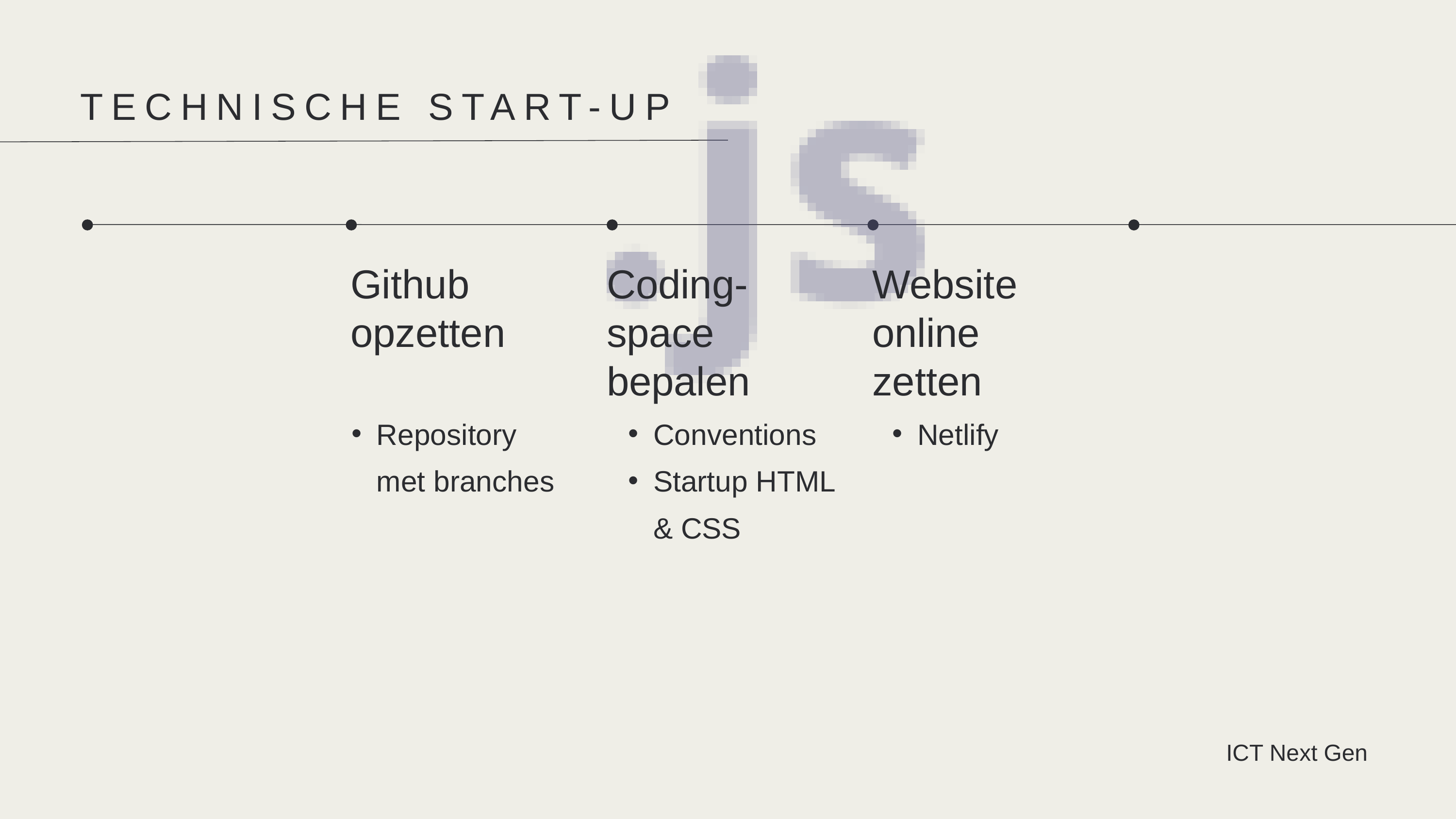

TECHNISCHE START-UP

Github opzetten
Coding-space bepalen
Website online zetten
Repository met branches
Conventions
Startup HTML & CSS
Netlify
ICT Next Gen